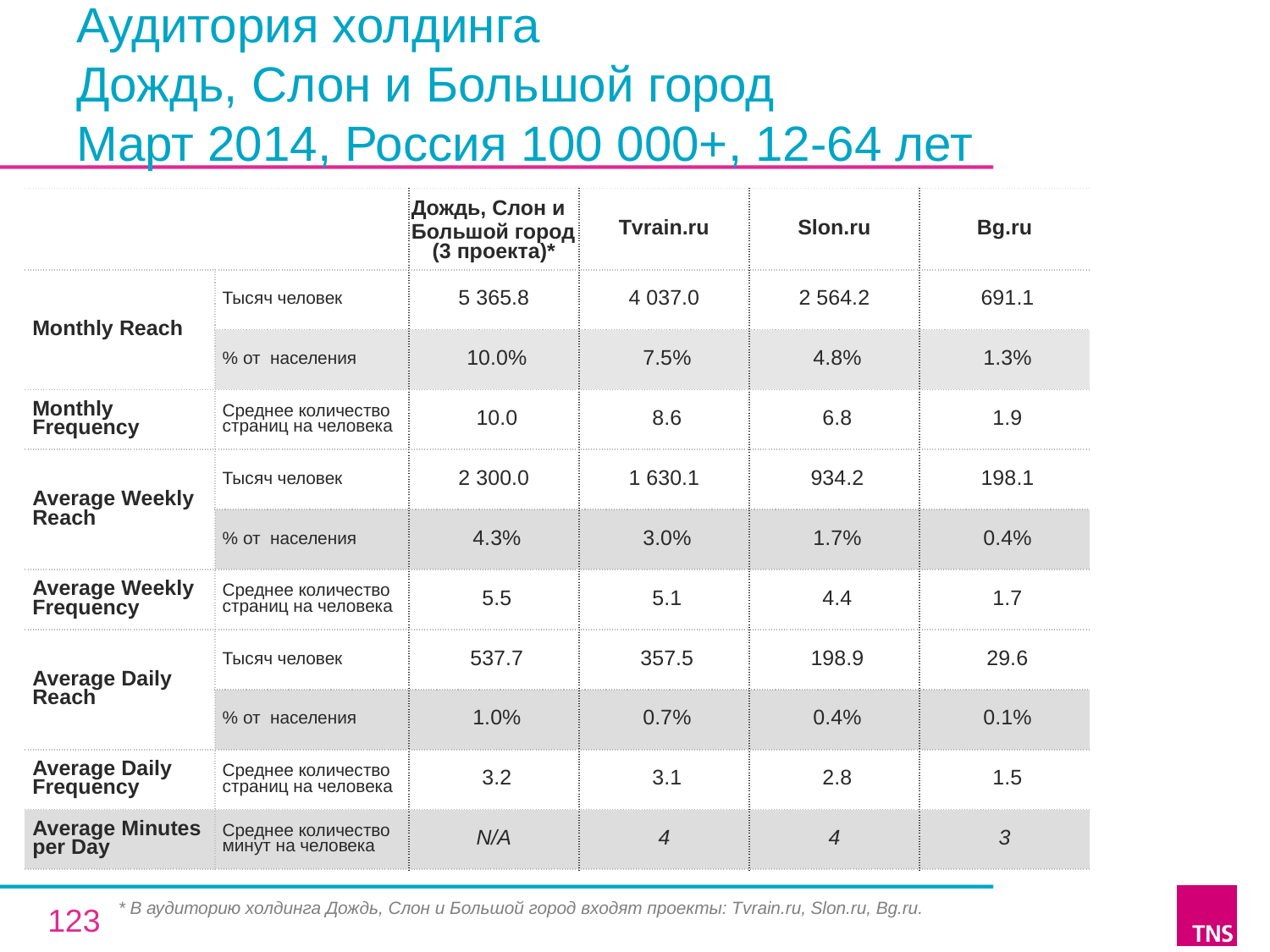

# Аудитория холдинга
Дождь, Слон и Большой город
Март 2014, Россия 100 000+, 12-64 лет
|  |  | Дождь, Слон и Большой город (3 проекта)\* | Tvrain.ru | Slon.ru | Bg.ru |
| --- | --- | --- | --- | --- | --- |
| Monthly Reach | Тысяч человек | 5 365.8 | 4 037.0 | 2 564.2 | 691.1 |
|  | % от населения | 10.0% | 7.5% | 4.8% | 1.3% |
| Monthly Frequency | Среднее количество страниц на человека | 10.0 | 8.6 | 6.8 | 1.9 |
| Average Weekly Reach | Тысяч человек | 2 300.0 | 1 630.1 | 934.2 | 198.1 |
|  | % от населения | 4.3% | 3.0% | 1.7% | 0.4% |
| Average Weekly Frequency | Среднее количество страниц на человека | 5.5 | 5.1 | 4.4 | 1.7 |
| Average Daily Reach | Тысяч человек | 537.7 | 357.5 | 198.9 | 29.6 |
|  | % от населения | 1.0% | 0.7% | 0.4% | 0.1% |
| Average Daily Frequency | Среднее количество страниц на человека | 3.2 | 3.1 | 2.8 | 1.5 |
| Average Minutes per Day | Среднее количество минут на человека | N/A | 4 | 4 | 3 |
* В аудиторию холдинга Дождь, Слон и Большой город входят проекты: Tvrain.ru, Slon.ru, Bg.ru.
123